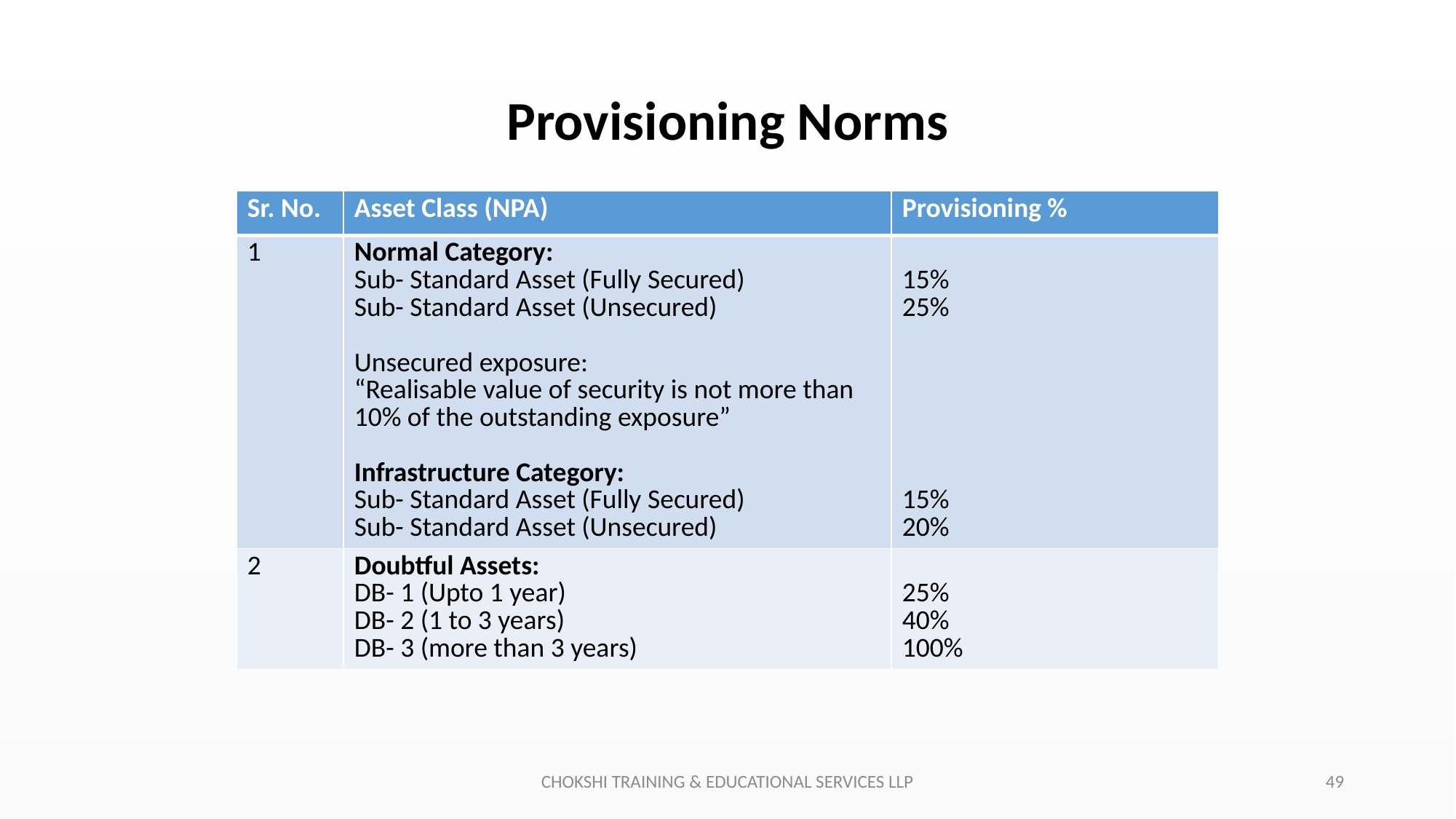

# Provisioning Norms
| Sr. No. | Asset Class (NPA) | Provisioning % |
| --- | --- | --- |
| 1 | Normal Category: Sub- Standard Asset (Fully Secured) Sub- Standard Asset (Unsecured) Unsecured exposure: “Realisable value of security is not more than 10% of the outstanding exposure” Infrastructure Category: Sub- Standard Asset (Fully Secured) Sub- Standard Asset (Unsecured) | 15% 25% 15% 20% |
| 2 | Doubtful Assets: DB- 1 (Upto 1 year) DB- 2 (1 to 3 years) DB- 3 (more than 3 years) | 25% 40% 100% |
CHOKSHI TRAINING & EDUCATIONAL SERVICES LLP
49